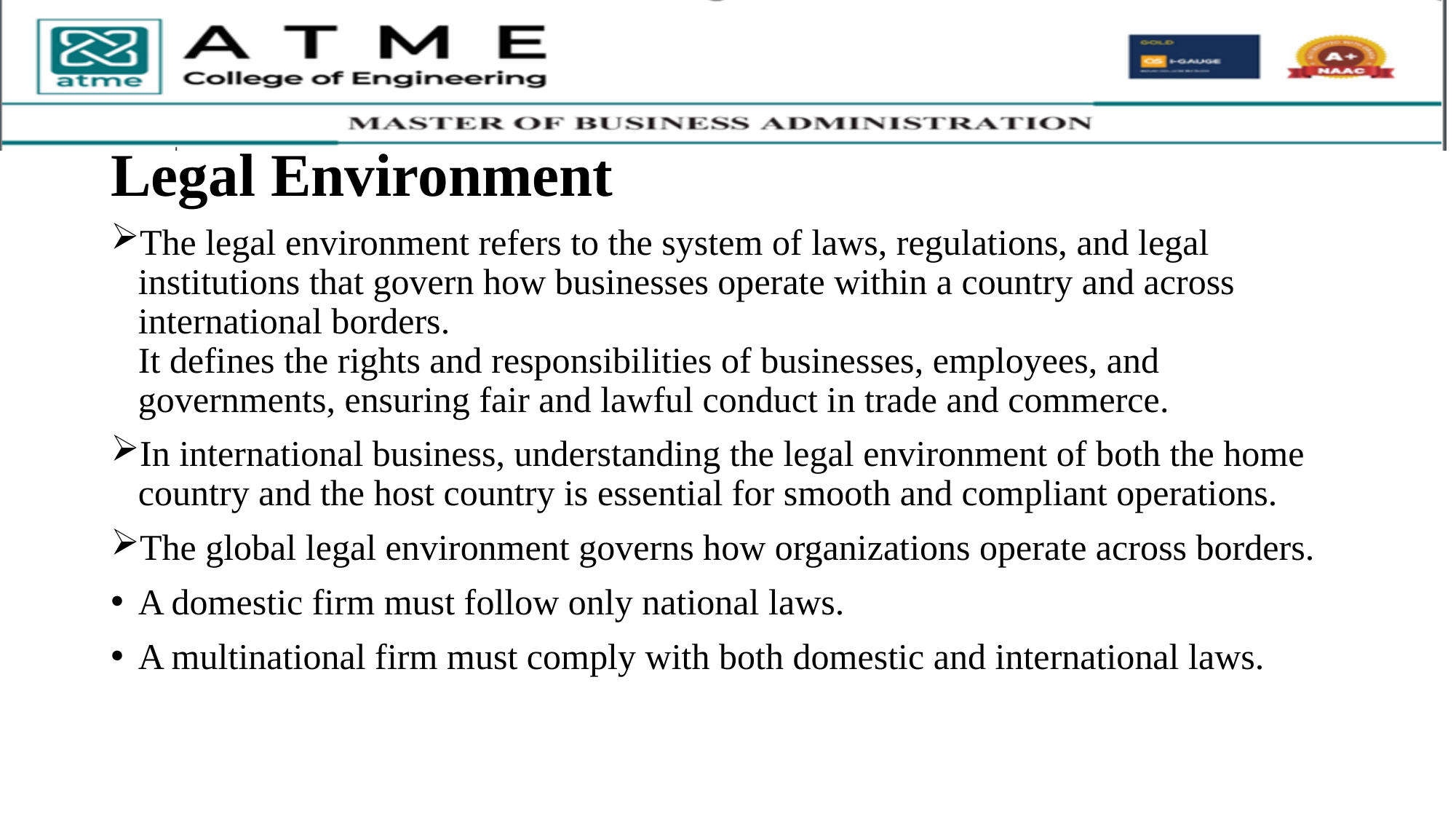

# Legal Environment
The legal environment refers to the system of laws, regulations, and legal institutions that govern how businesses operate within a country and across international borders.
It defines the rights and responsibilities of businesses, employees, and governments, ensuring fair and lawful conduct in trade and commerce.
In international business, understanding the legal environment of both the home country and the host country is essential for smooth and compliant operations.
The global legal environment governs how organizations operate across borders.
A domestic firm must follow only national laws.
A multinational firm must comply with both domestic and international laws.